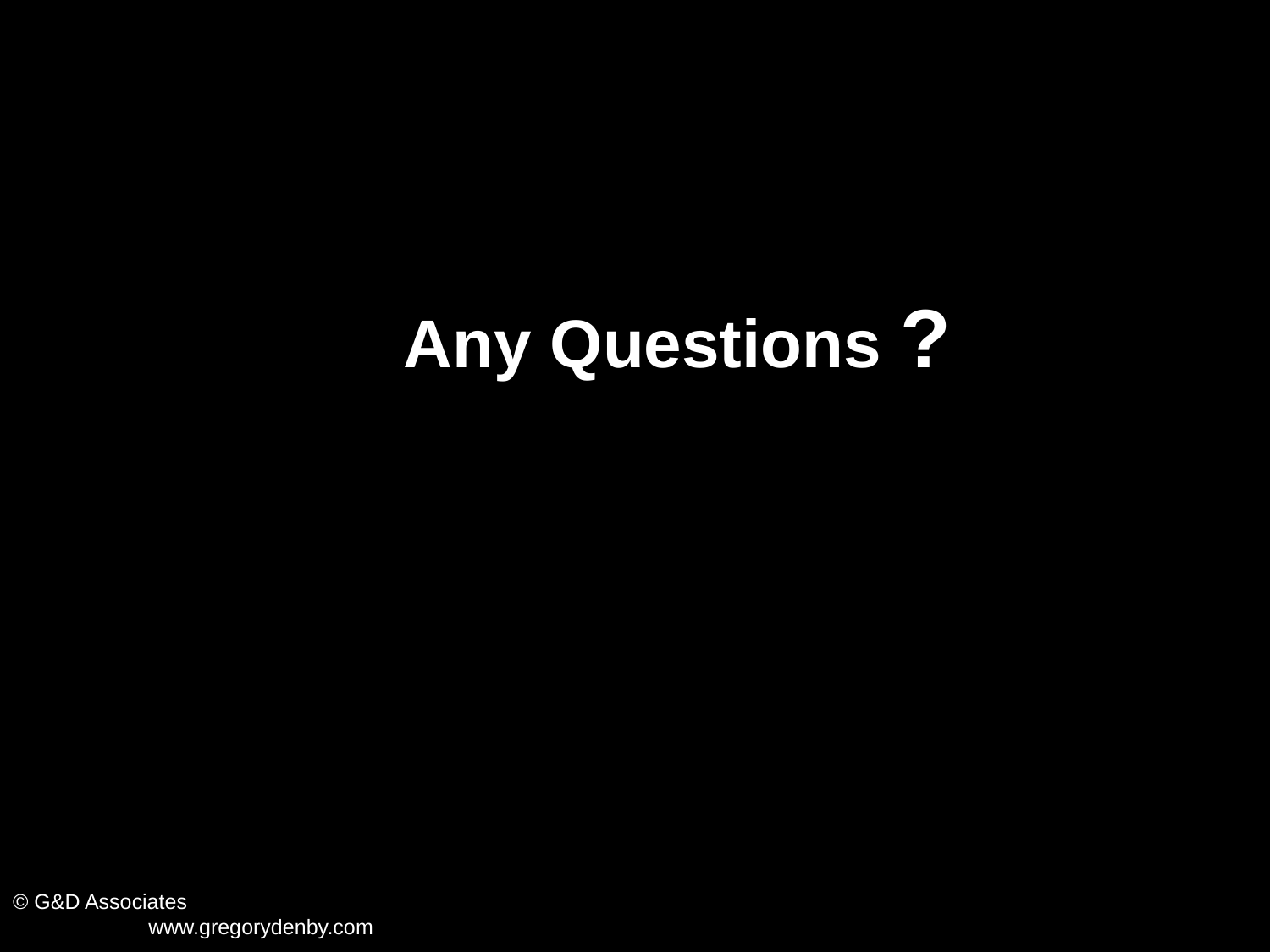

# Any Questions ?
© G&D Associates                                                          www.gregorydenby.com